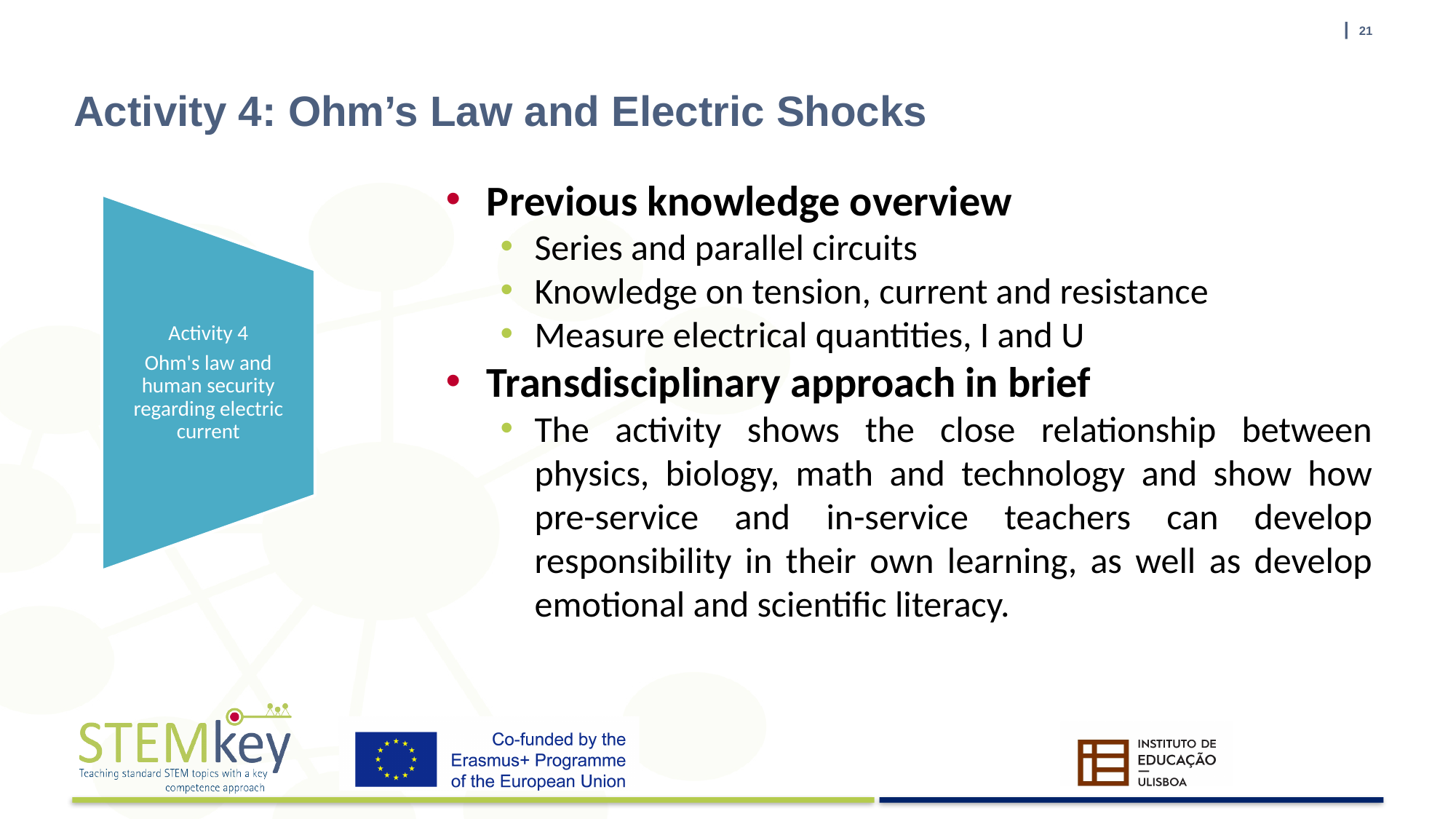

|  21
# Activity 4: Ohm’s Law and Electric Shocks
Previous knowledge overview
Series and parallel circuits
Knowledge on tension, current and resistance
Measure electrical quantities, I and U
Transdisciplinary approach in brief
The activity shows the close relationship between physics, biology, math and technology and show how pre-service and in-service teachers can develop responsibility in their own learning, as well as develop emotional and scientific literacy.
Activity 4
Ohm's law and human security regarding electric current